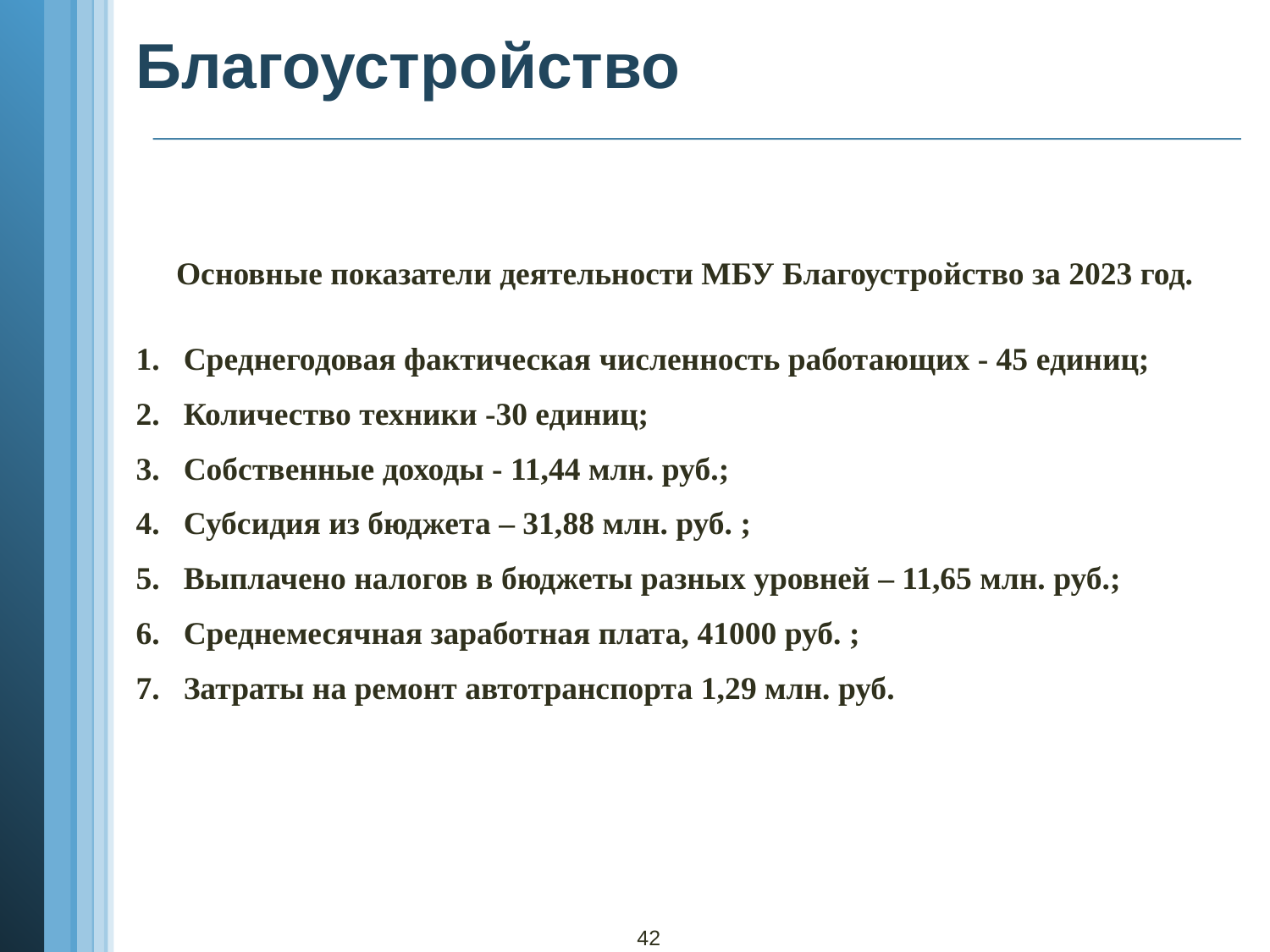

Благоустройство
     Основные показатели деятельности МБУ Благоустройство за 2023 год.

Среднегодовая фактическая численность работающих - 45 единиц;
Количество техники -30 единиц;
Собственные доходы - 11,44 млн. руб.;
Субсидия из бюджета – 31,88 млн. руб. ;
Выплачено налогов в бюджеты разных уровней – 11,65 млн. руб.;
Среднемесячная заработная плата, 41000 руб. ;
Затраты на ремонт автотранспорта 1,29 млн. руб.
42